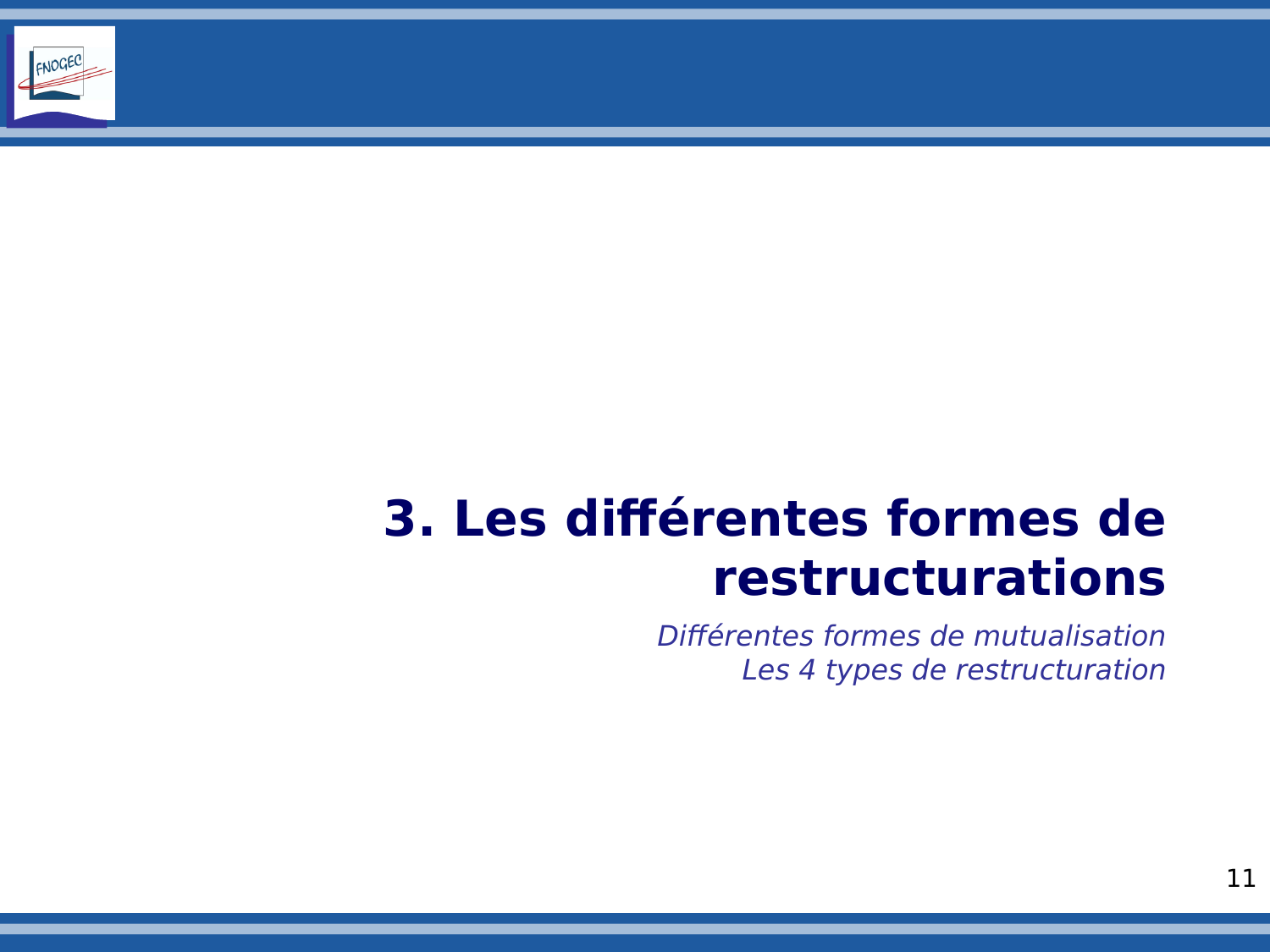

3. Les différentes formes de restructurations
# Différentes formes de mutualisation Les 4 types de restructuration
11